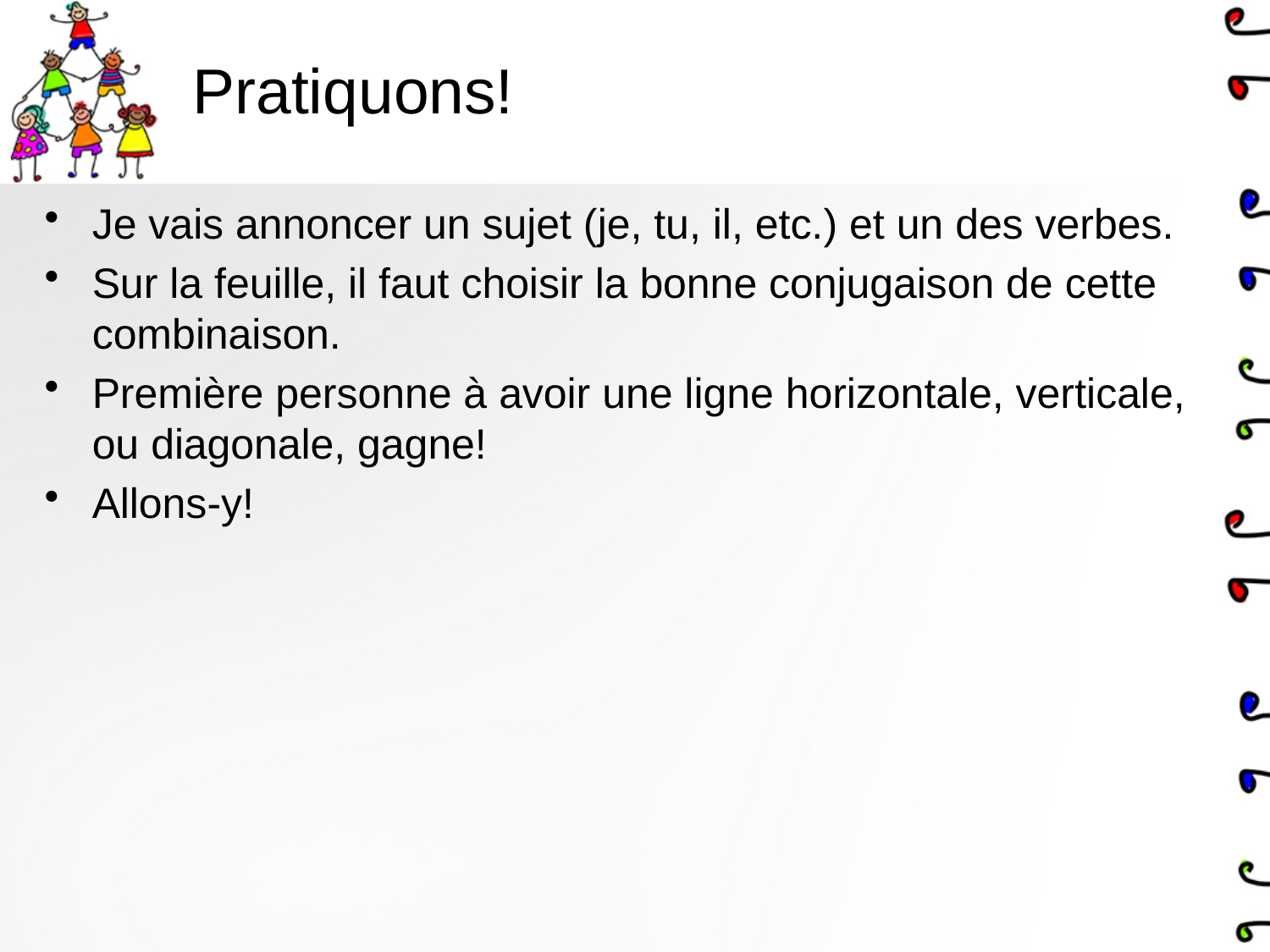

# Pratiquons!
Je vais annoncer un sujet (je, tu, il, etc.) et un des verbes.
Sur la feuille, il faut choisir la bonne conjugaison de cette combinaison.
Première personne à avoir une ligne horizontale, verticale, ou diagonale, gagne!
Allons-y!